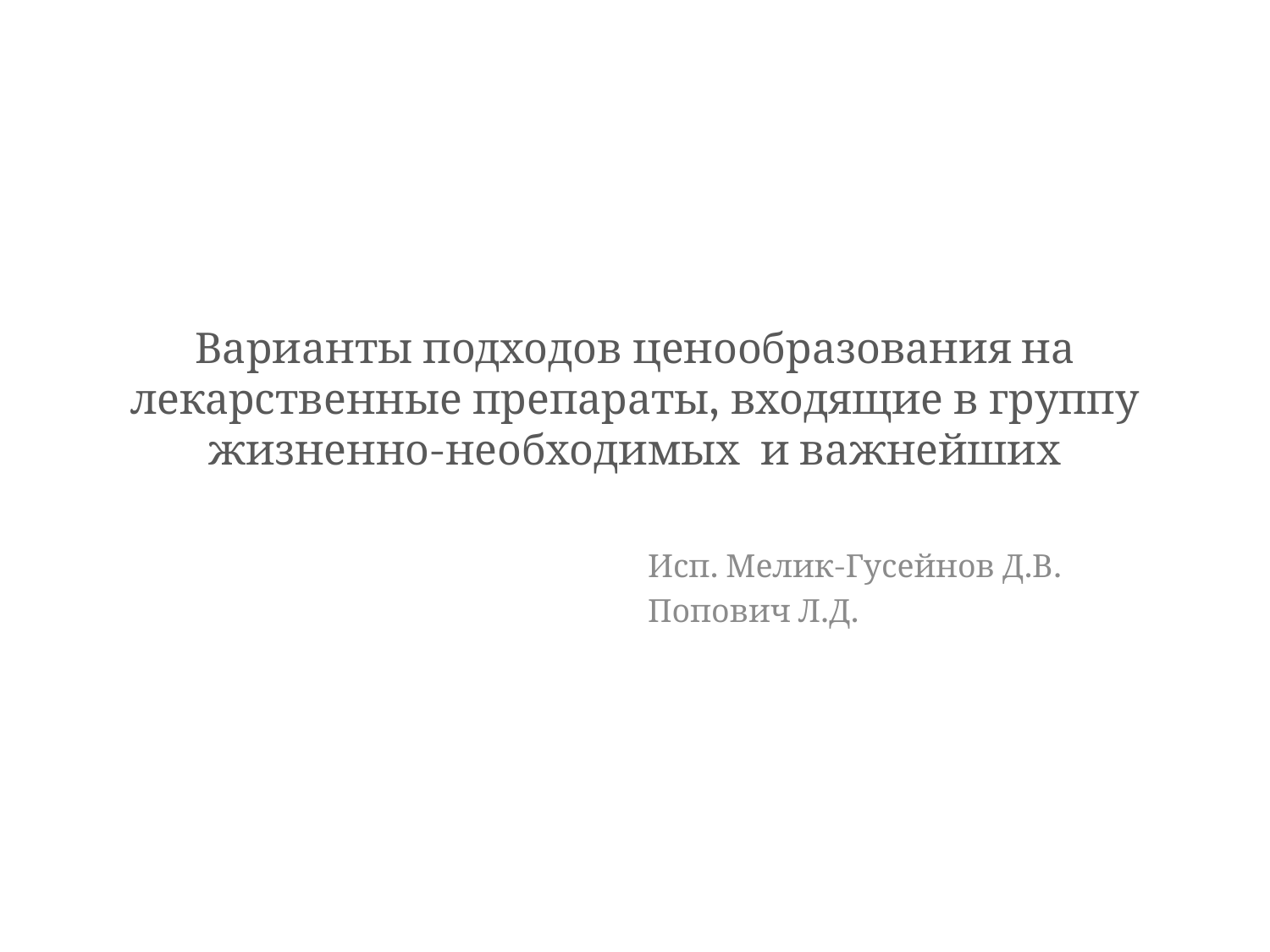

# Варианты подходов ценообразования на лекарственные препараты, входящие в группу жизненно-необходимых  и важнейших
Исп. Мелик-Гусейнов Д.В.
Попович Л.Д.